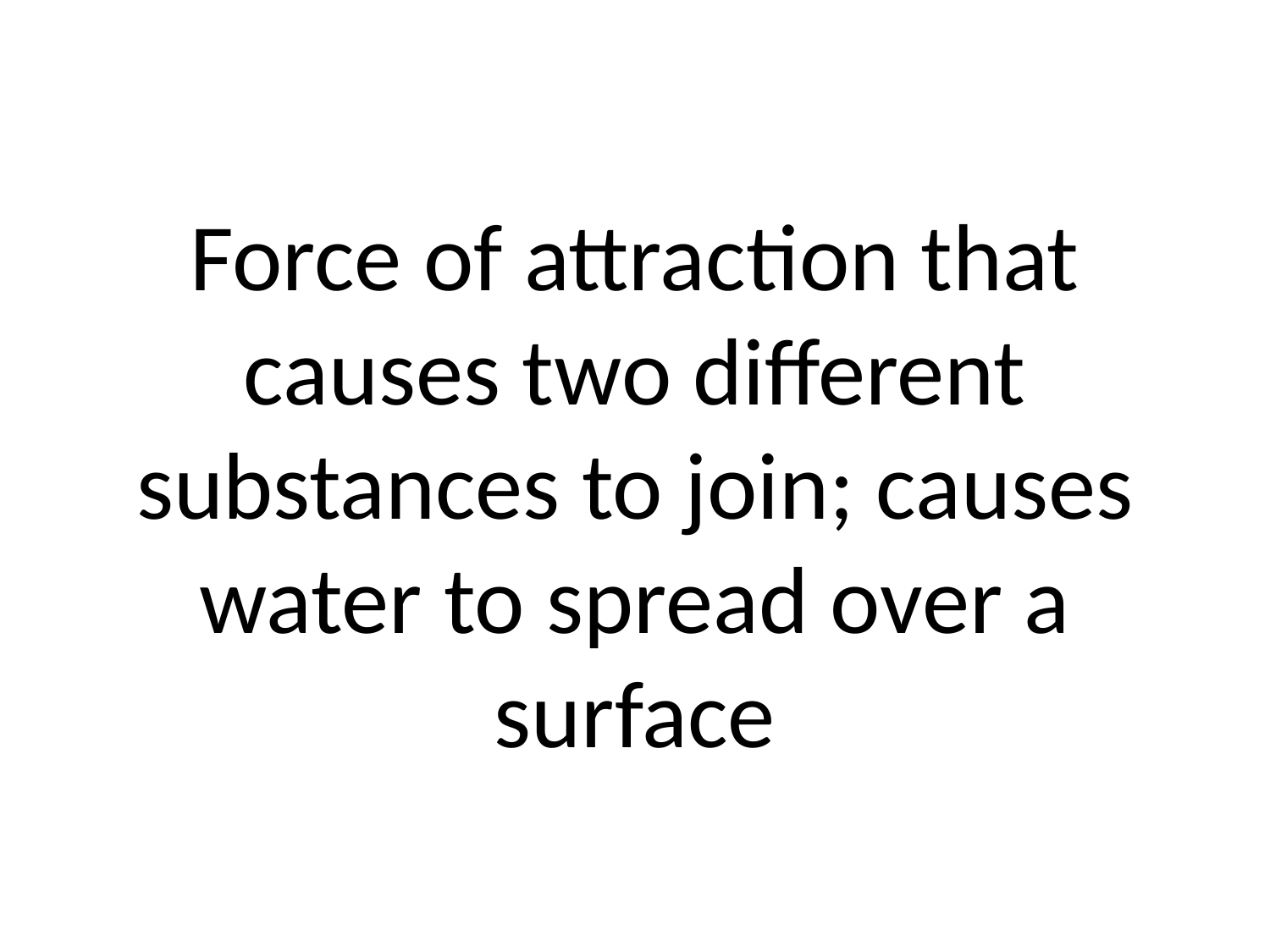

# Force of attraction that causes two different substances to join; causes water to spread over a surface